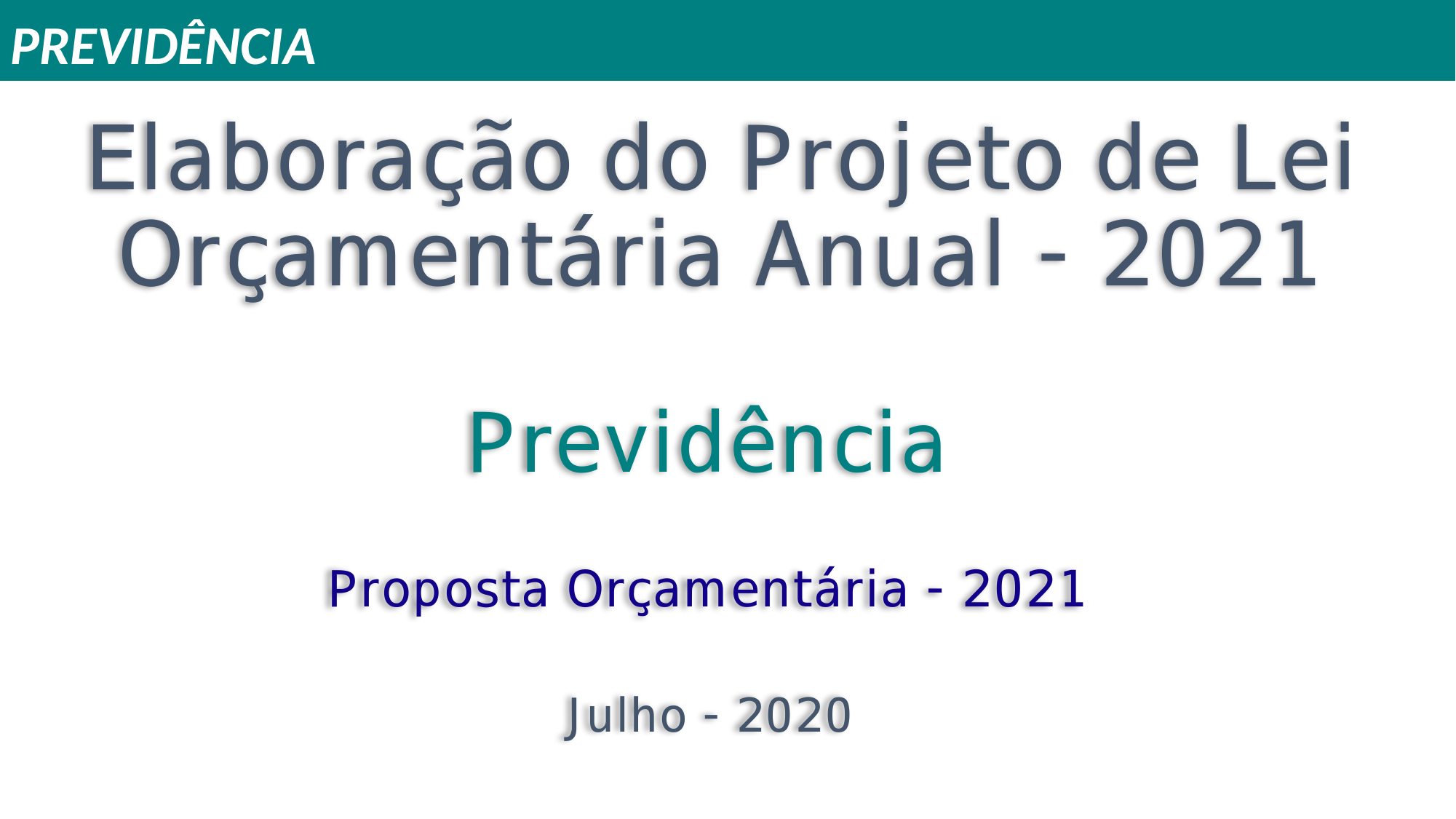

PREVIDÊNCIA

# Elaboração do Projeto de Lei Orçamentária Anual - 2021
Previdência

Proposta Orçamentária - 2021

Julho - 2020